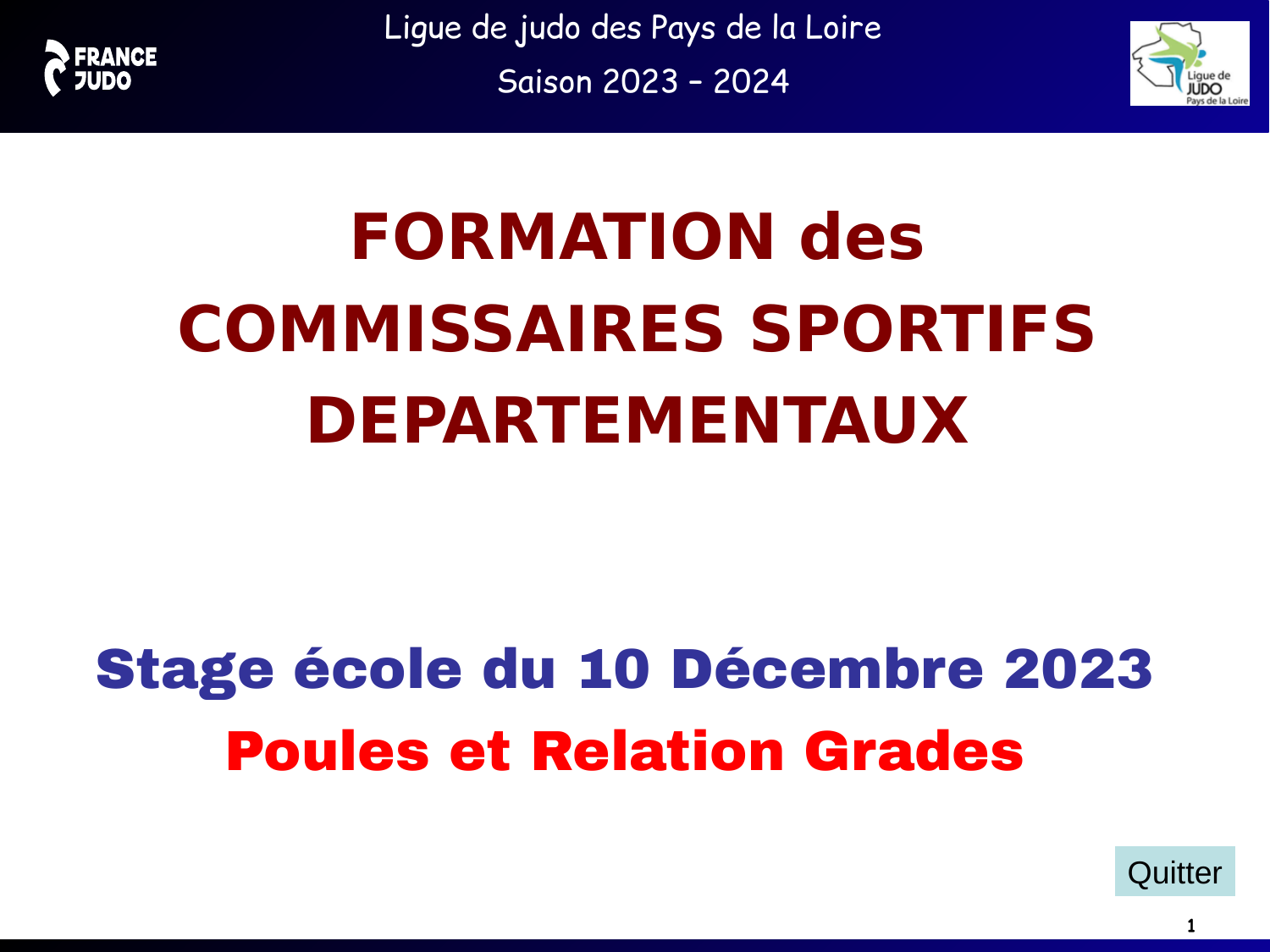

FORMATION des
COMMISSAIRES SPORTIFS
DEPARTEMENTAUX
Stage école du 10 Décembre 2023
Poules et Relation Grades
Quitter